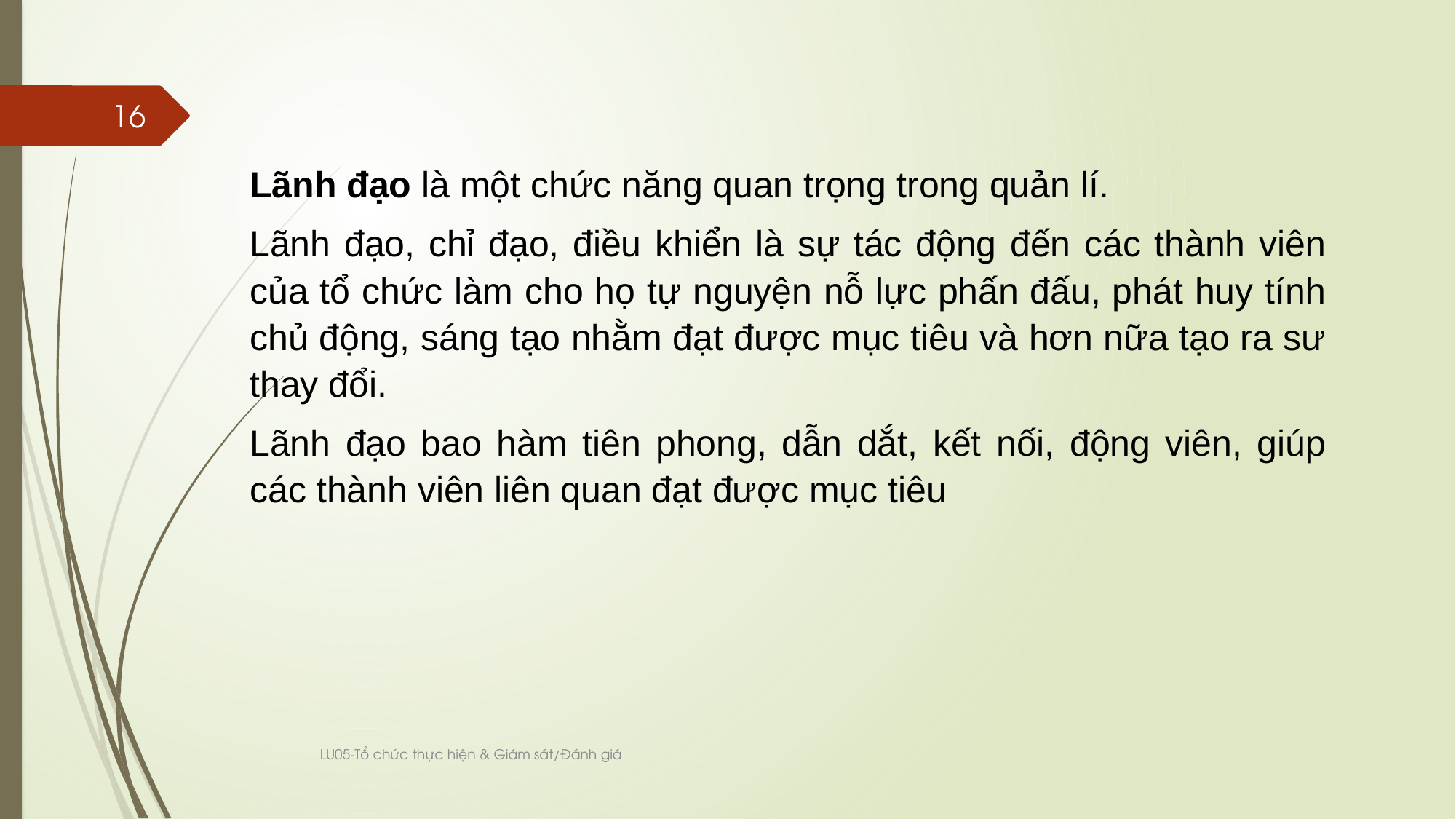

16
Lãnh đạo là một chức năng quan trọng trong quản lí.
Lãnh đạo, chỉ đạo, điều khiển là sự tác động đến các thành viên của tổ chức làm cho họ tự nguyện nỗ lực phấn đấu, phát huy tính chủ động, sáng tạo nhằm đạt được mục tiêu và hơn nữa tạo ra sư thay đổi.
Lãnh đạo bao hàm tiên phong, dẫn dắt, kết nối, động viên, giúp các thành viên liên quan đạt được mục tiêu
LU05-Tổ chức thực hiện & Giám sát/Đánh giá